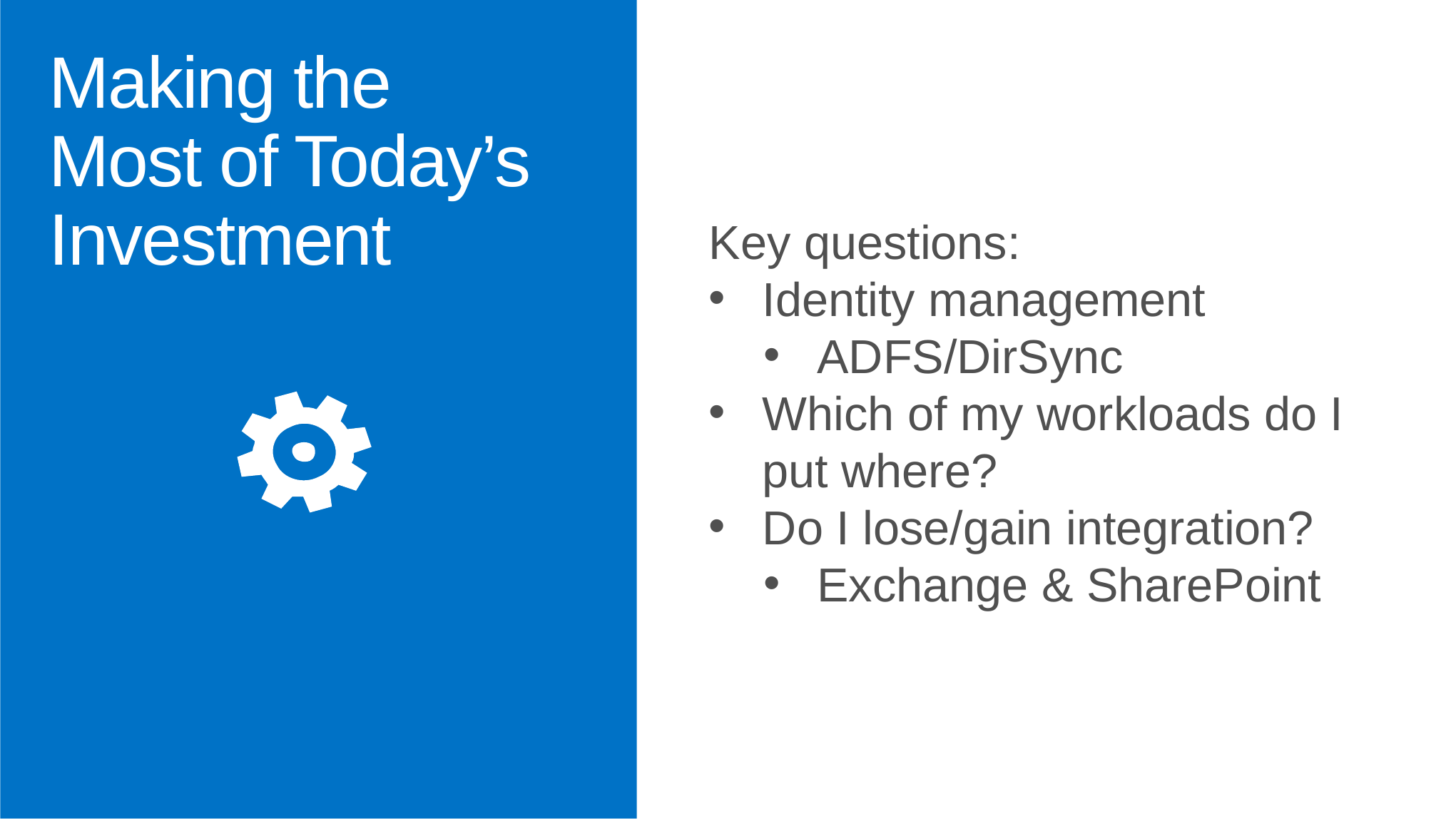

# Making the Most of Today’s Investment
Key questions:
Identity management
ADFS/DirSync
Which of my workloads do I put where?
Do I lose/gain integration?
Exchange & SharePoint